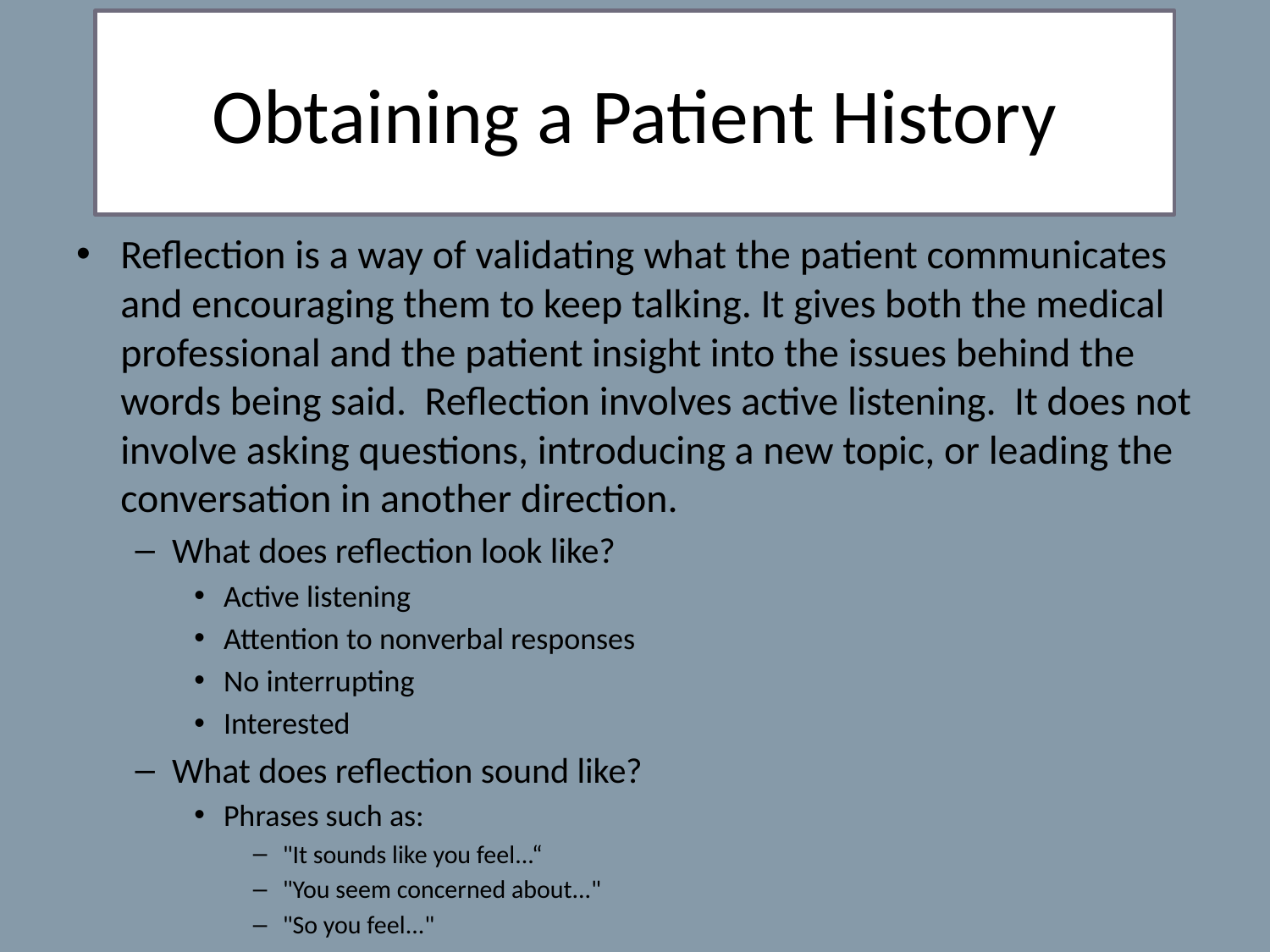

Obtaining a Patient History
Reflection is a way of validating what the patient communicates and encouraging them to keep talking. It gives both the medical professional and the patient insight into the issues behind the words being said.  Reflection involves active listening.  It does not involve asking questions, introducing a new topic, or leading the conversation in another direction.
What does reflection look like?
Active listening
Attention to nonverbal responses
No interrupting
Interested
What does reflection sound like?
Phrases such as:
"It sounds like you feel...“
"You seem concerned about..."
"So you feel..."